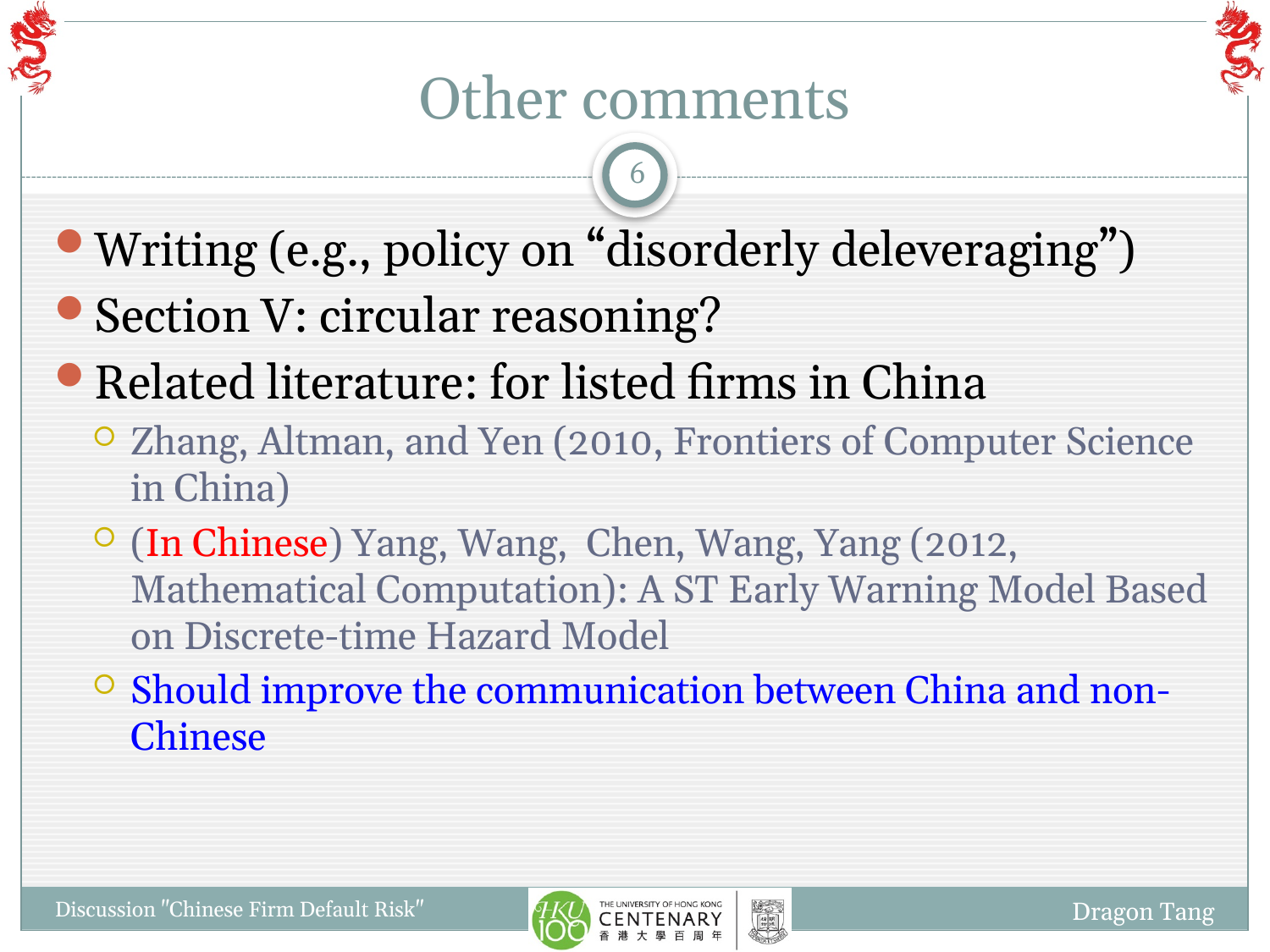

# Other comments
6
Writing (e.g., policy on “disorderly deleveraging”)
Section V: circular reasoning?
Related literature: for listed firms in China
Zhang, Altman, and Yen (2010, Frontiers of Computer Science in China)
(In Chinese) Yang, Wang,  Chen, Wang, Yang (2012, Mathematical Computation): A ST Early Warning Model Based on Discrete-time Hazard Model
Should improve the communication between China and non-Chinese
Dragon Tang
Discussion "Chinese Firm Default Risk"